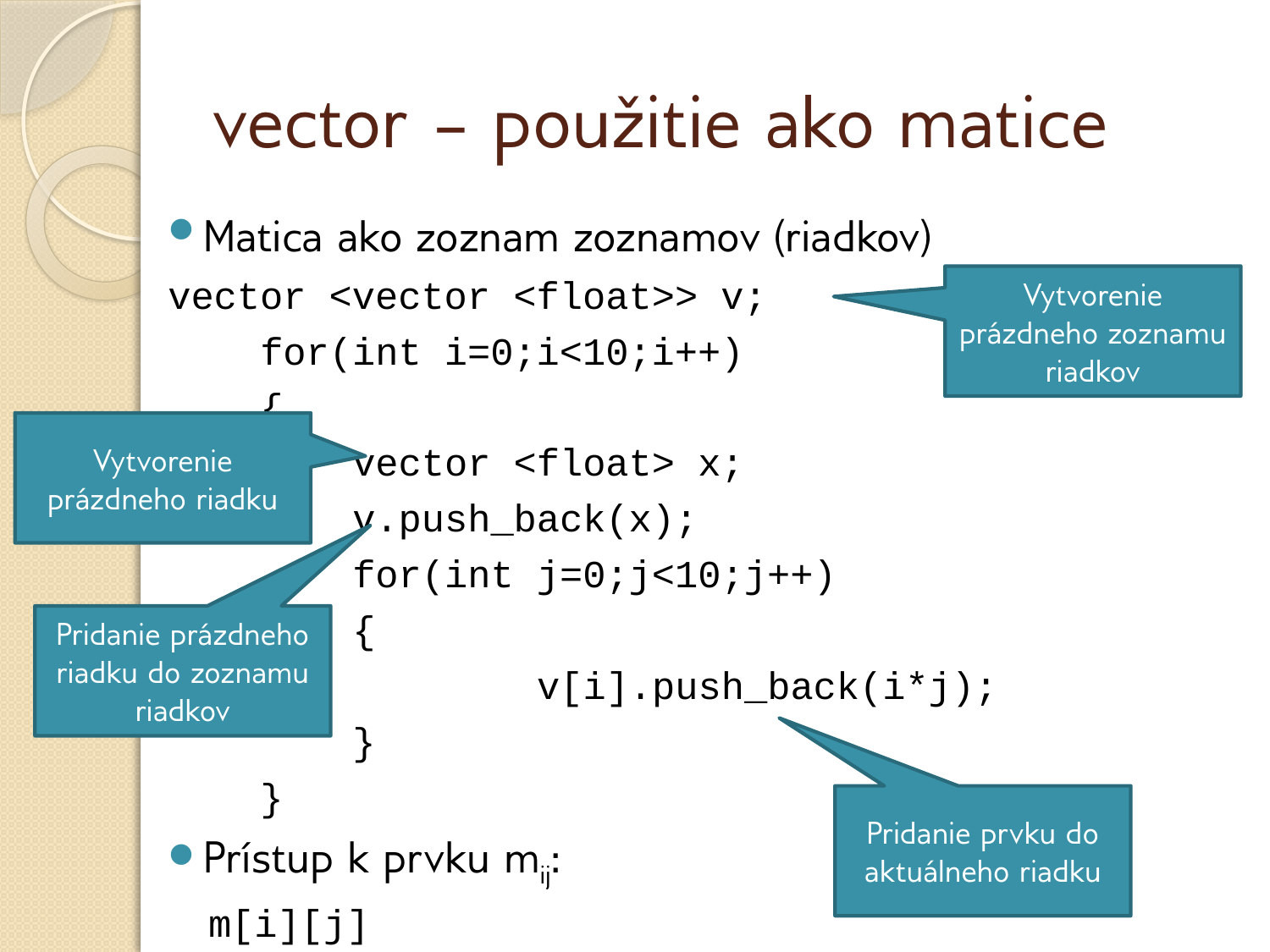

# vector – použitie ako matice
Matica ako zoznam zoznamov (riadkov)
vector <vector <float>> v;
    for(int i=0;i<10;i++)
    {
        vector <float> x;
        v.push_back(x);
        for(int j=0;j<10;j++)
        {
                v[i].push_back(i*j);
        }
    }
Prístup k prvku mij:
	m[i][j]

Vytvorenie prázdneho zoznamu riadkov
Vytvorenie prázdneho riadku
Pridanie prázdneho riadku do zoznamu riadkov
Pridanie prvku do aktuálneho riadku